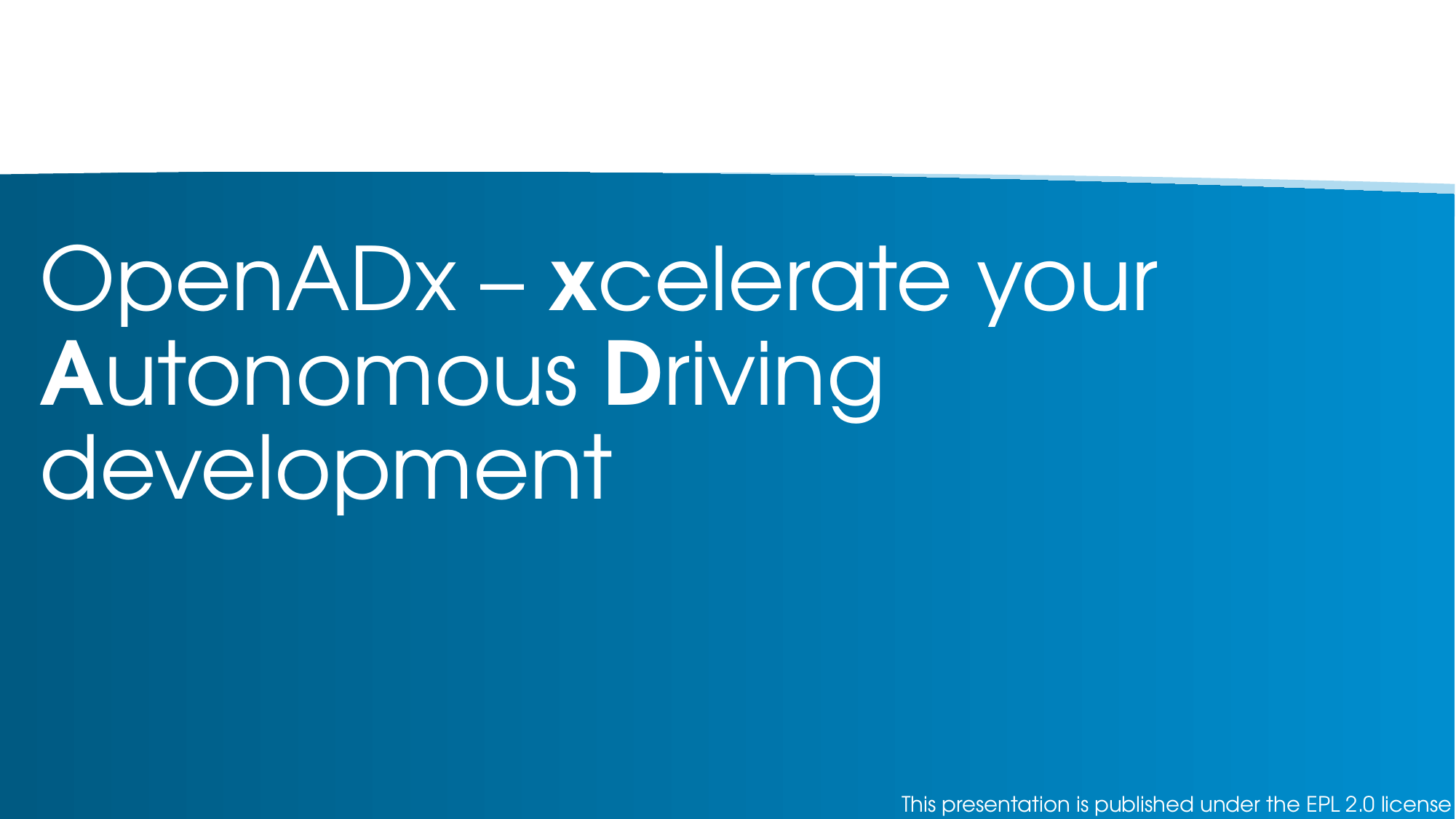

# OpenADx – xcelerate your Autonomous Driving development

This presentation is published under the EPL 2.0 license